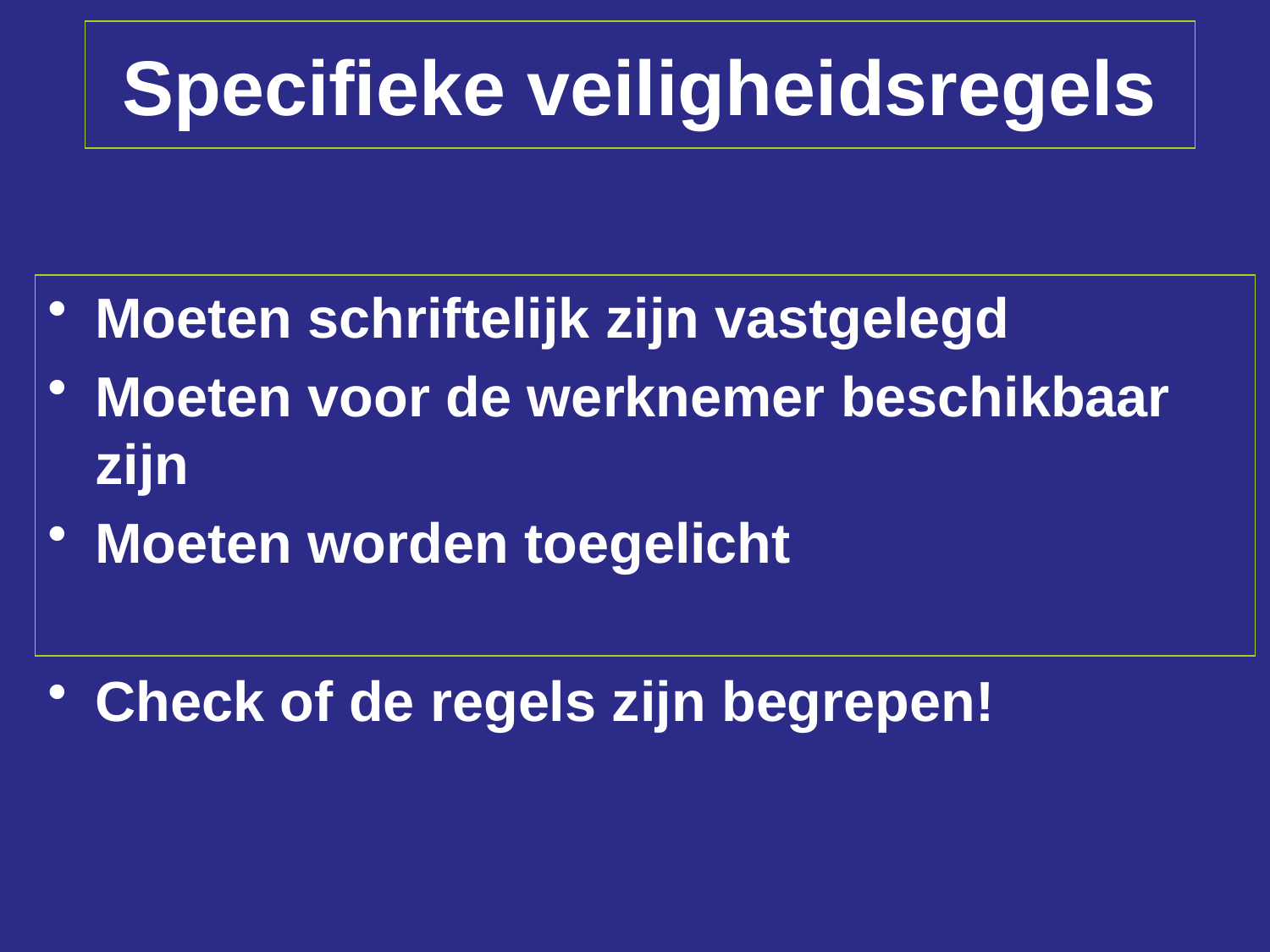

# Specifieke veiligheidsregels
Moeten schriftelijk zijn vastgelegd
Moeten voor de werknemer beschikbaar zijn
Moeten worden toegelicht

Check of de regels zijn begrepen!